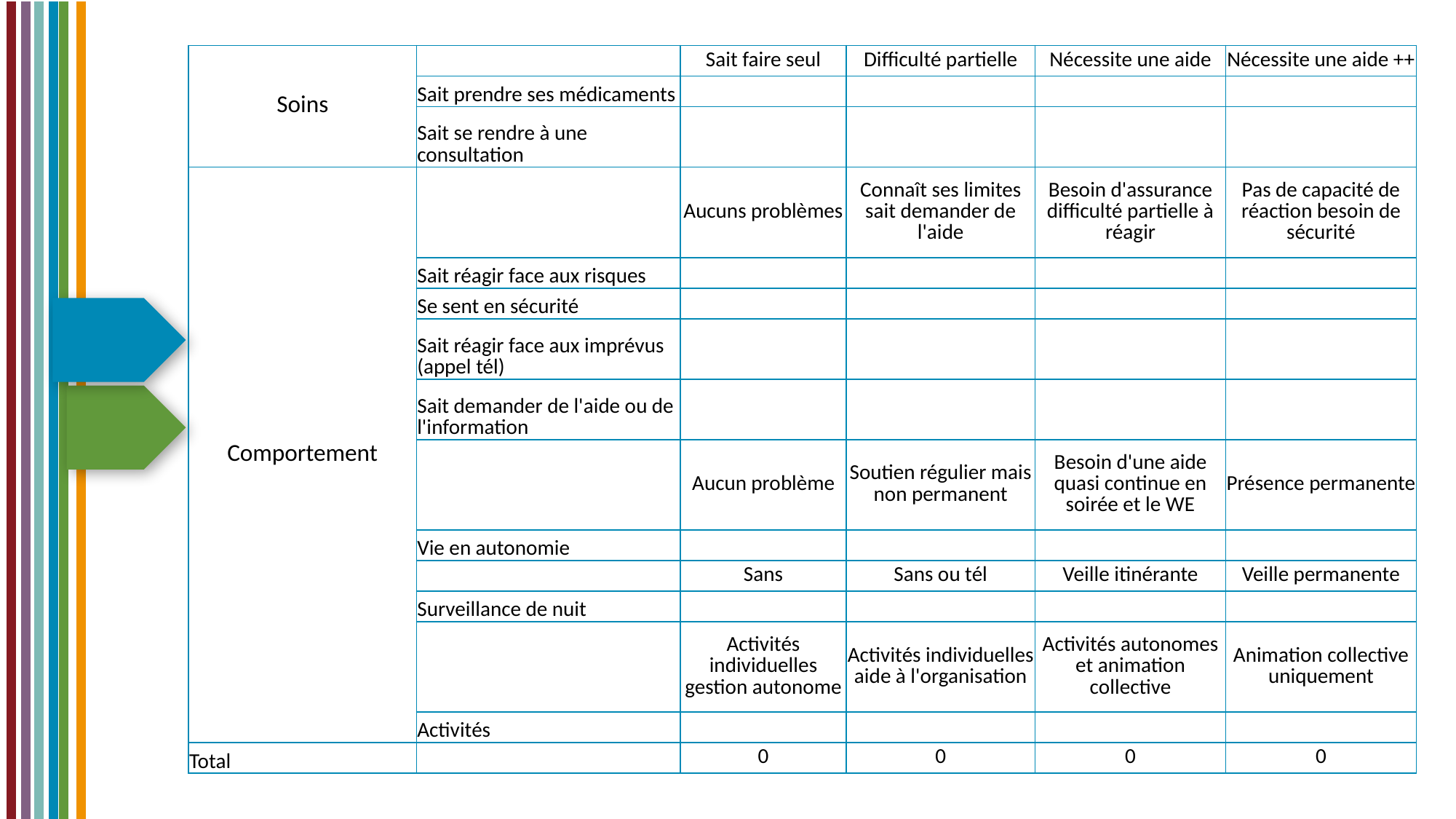

| Soins |  | Sait faire seul | Difficulté partielle | Nécessite une aide | Nécessite une aide ++ |
| --- | --- | --- | --- | --- | --- |
|  | Sait prendre ses médicaments |  |  |  |  |
|  | Sait se rendre à une consultation |  |  |  |  |
| Comportement |  | Aucuns problèmes | Connaît ses limites sait demander de l'aide | Besoin d'assurance difficulté partielle à réagir | Pas de capacité de réaction besoin de sécurité |
|  | Sait réagir face aux risques |  |  |  |  |
|  | Se sent en sécurité |  |  |  |  |
|  | Sait réagir face aux imprévus (appel tél) |  |  |  |  |
|  | Sait demander de l'aide ou de l'information |  |  |  |  |
|  |  | Aucun problème | Soutien régulier mais non permanent | Besoin d'une aide quasi continue en soirée et le WE | Présence permanente |
|  | Vie en autonomie |  |  |  |  |
|  |  | Sans | Sans ou tél | Veille itinérante | Veille permanente |
|  | Surveillance de nuit |  |  |  |  |
|  |  | Activités individuelles gestion autonome | Activités individuelles aide à l'organisation | Activités autonomes et animation collective | Animation collective uniquement |
|  | Activités |  |  |  |  |
| Total |  | 0 | 0 | 0 | 0 |